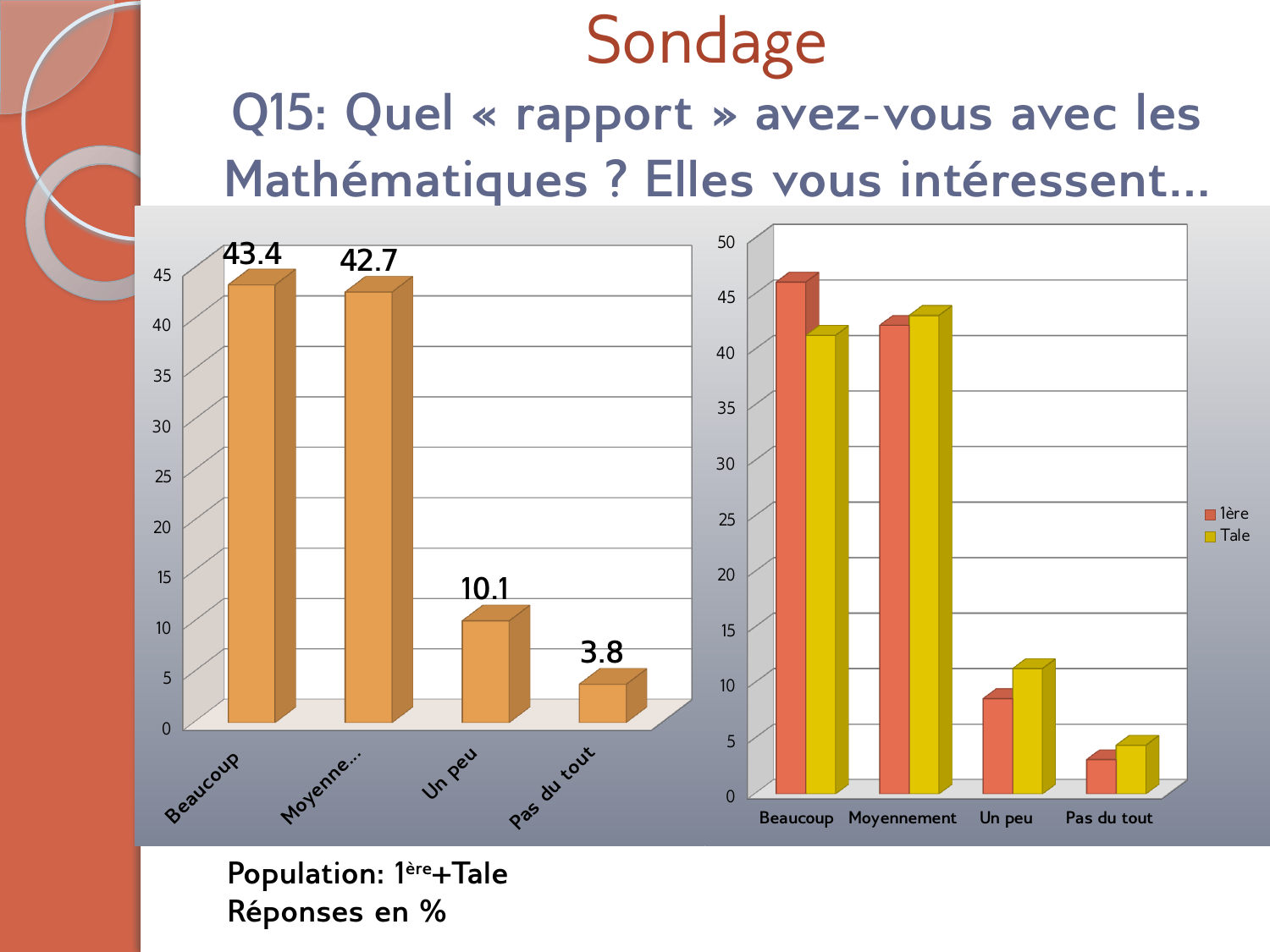

# Sondage Q15: Quel « rapport » avez-vous avec les Mathématiques ? Elles vous intéressent…

[unsupported chart]

[unsupported chart]

Population: 1ère+Tale
Réponses en %